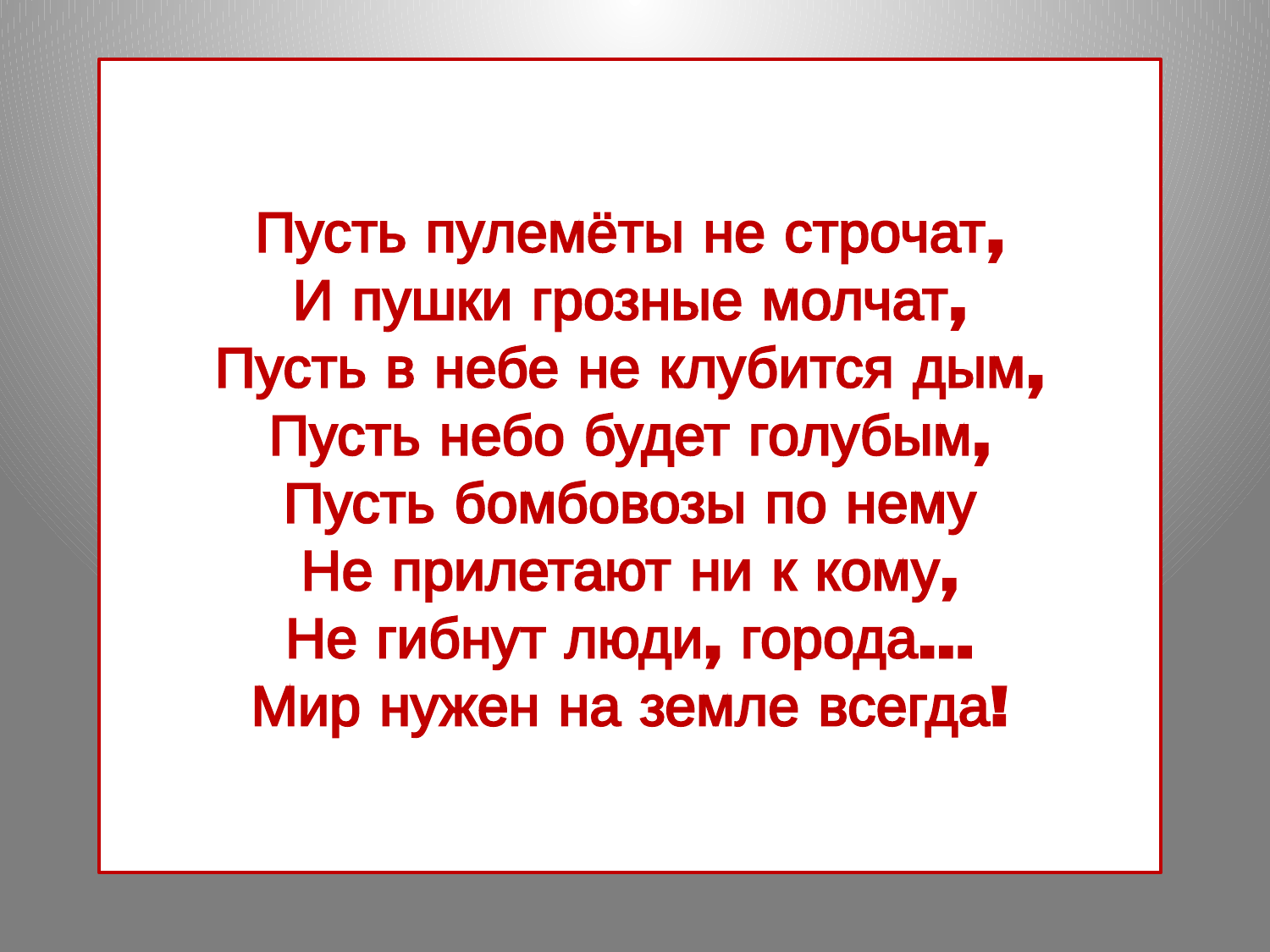

Пусть пулемёты не строчат,
И пушки грозные молчат,
Пусть в небе не клубится дым,
Пусть небо будет голубым,
Пусть бомбовозы по нему
Не прилетают ни к кому,
Не гибнут люди, города…
Мир нужен на земле всегда!

#